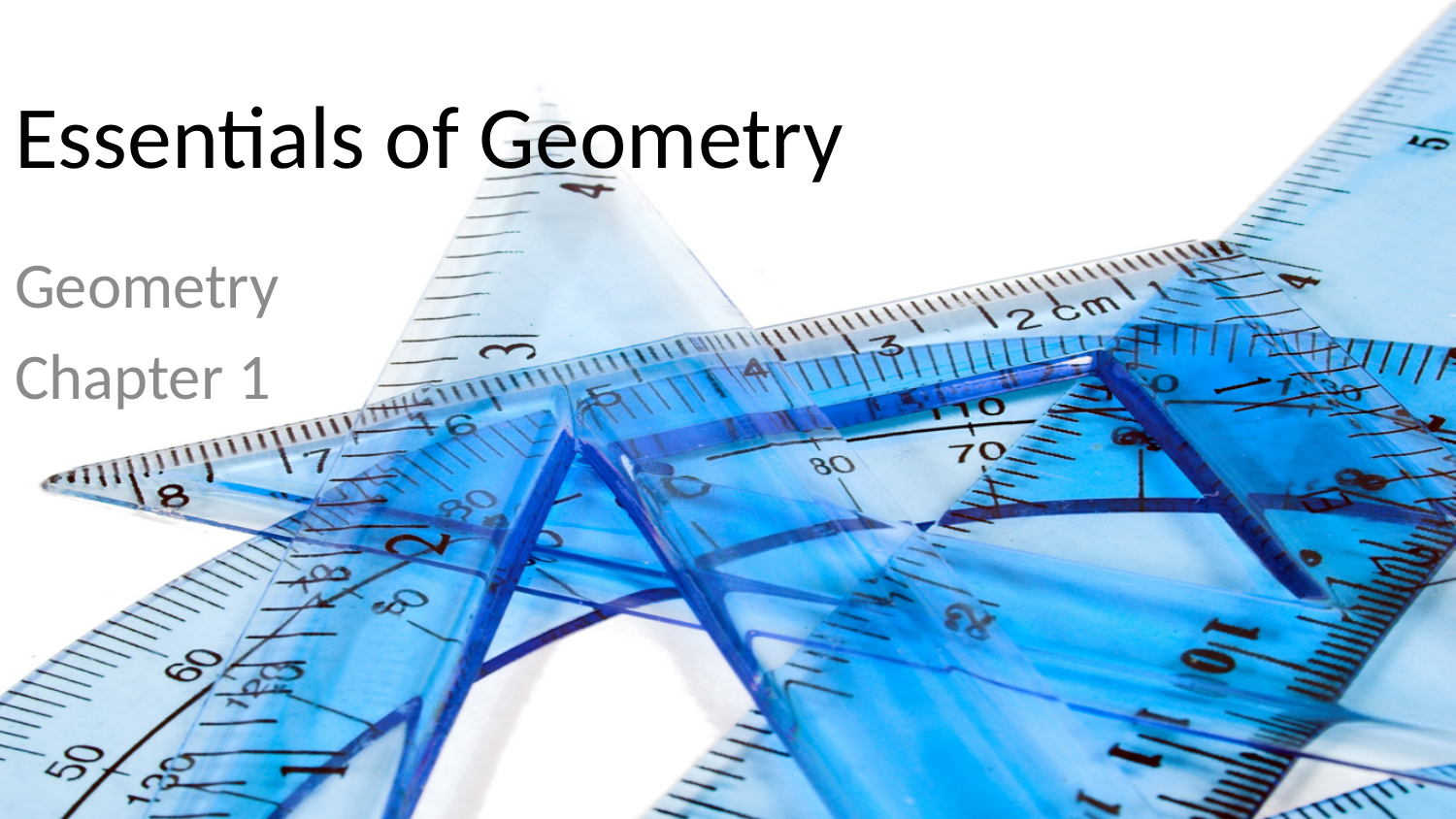

# Essentials of Geometry
Geometry
Chapter 1